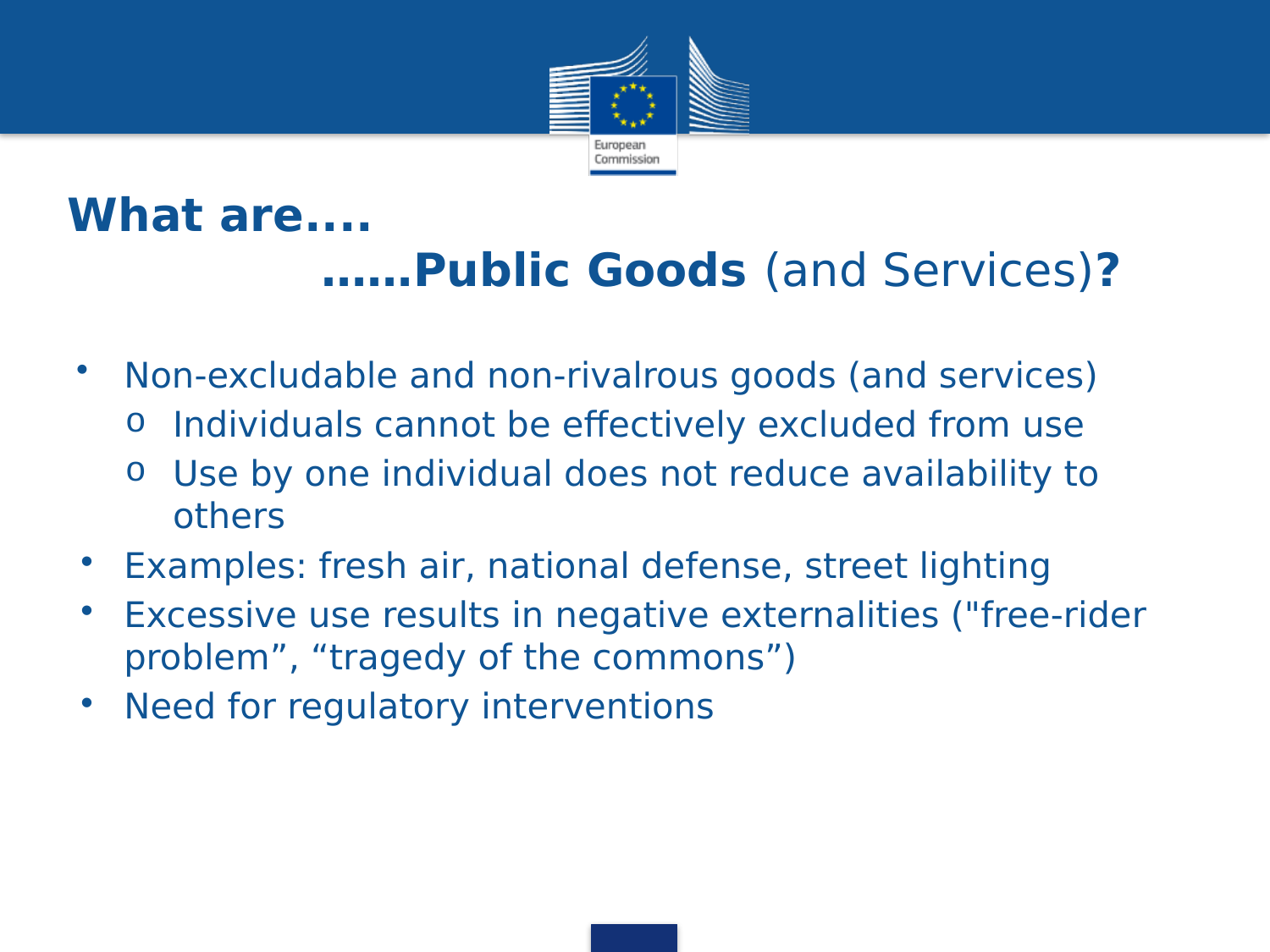

# What are.... ……Public Goods (and Services)?
Non-excludable and non-rivalrous goods (and services)
Individuals cannot be effectively excluded from use
Use by one individual does not reduce availability to others
Examples: fresh air, national defense, street lighting
Excessive use results in negative externalities ("free-rider  problem”, “tragedy of the commons”)
Need for regulatory interventions